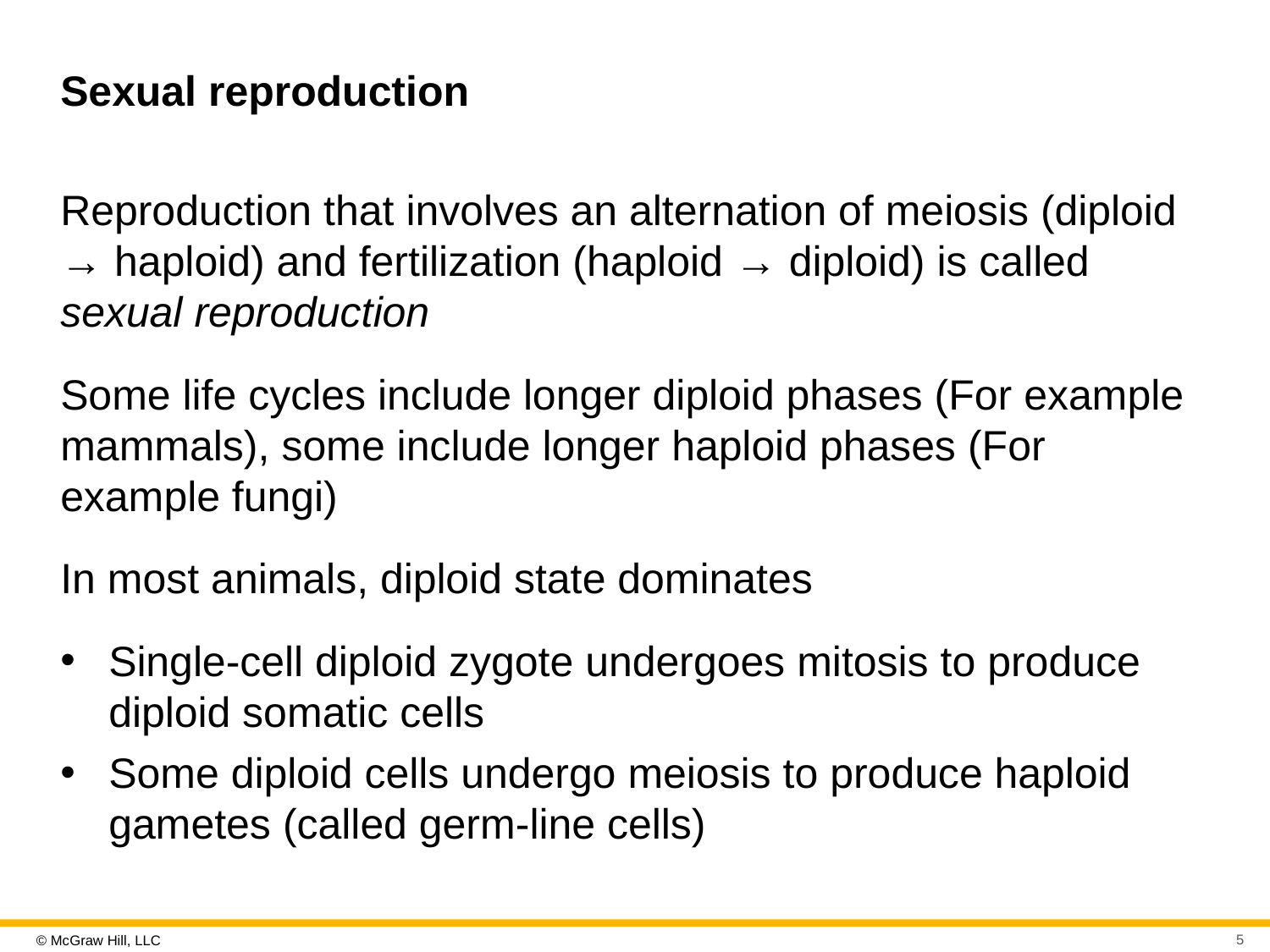

# Sexual reproduction
Reproduction that involves an alternation of meiosis (diploid → haploid) and fertilization (haploid → diploid) is called sexual reproduction
Some life cycles include longer diploid phases (For example mammals), some include longer haploid phases (For example fungi)
In most animals, diploid state dominates
Single-cell diploid zygote undergoes mitosis to produce diploid somatic cells
Some diploid cells undergo meiosis to produce haploid gametes (called germ-line cells)
5